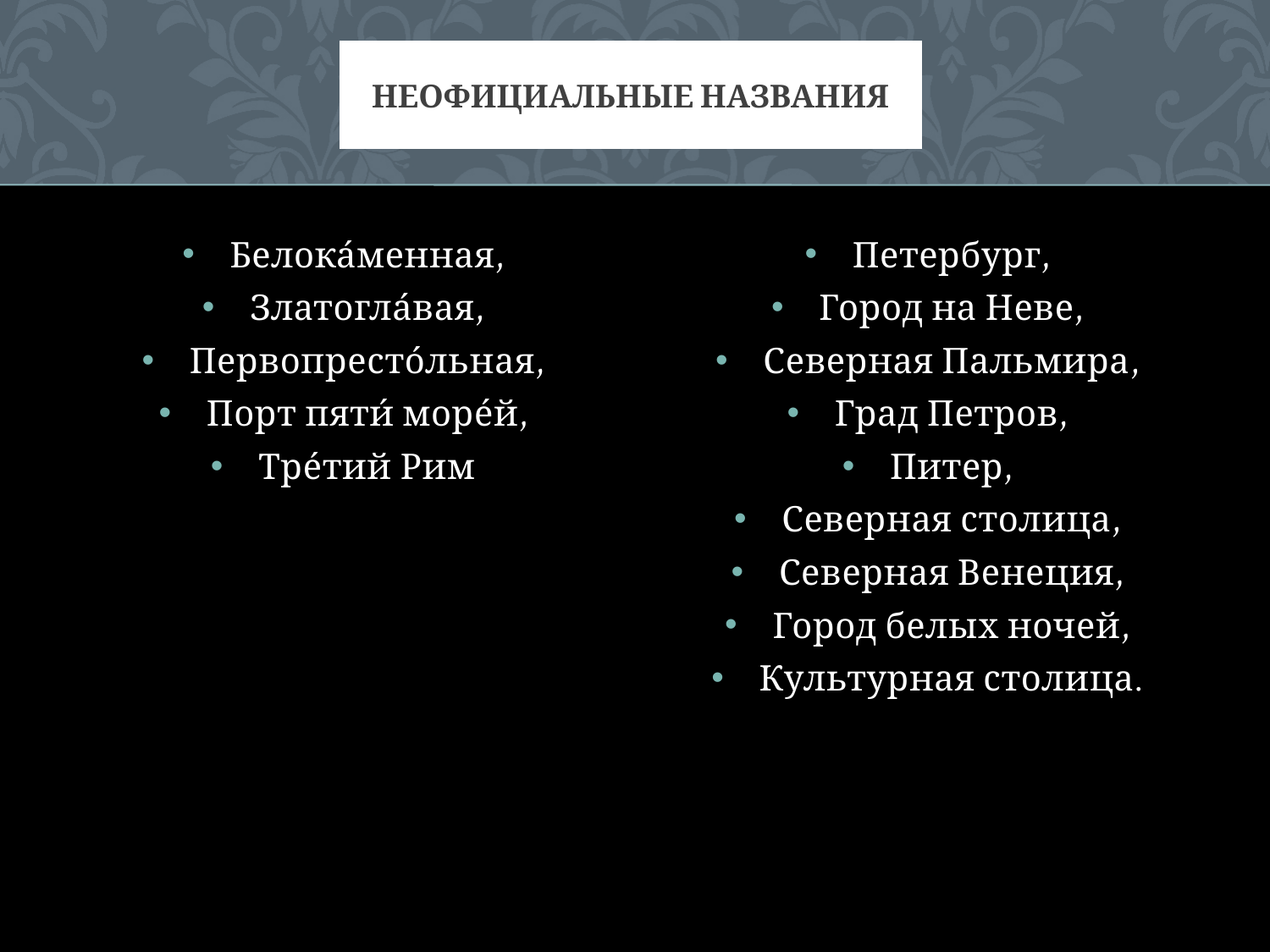

# Неофициальные названия
Белока́менная,
Златогла́вая,
Первопресто́льная,
Порт пяти́ море́й,
Тре́тий Рим
Петербург,
Город на Неве,
Северная Пальмира,
Град Петров,
Питер,
Северная столица,
Северная Венеция,
Город белых ночей,
Культурная столица.